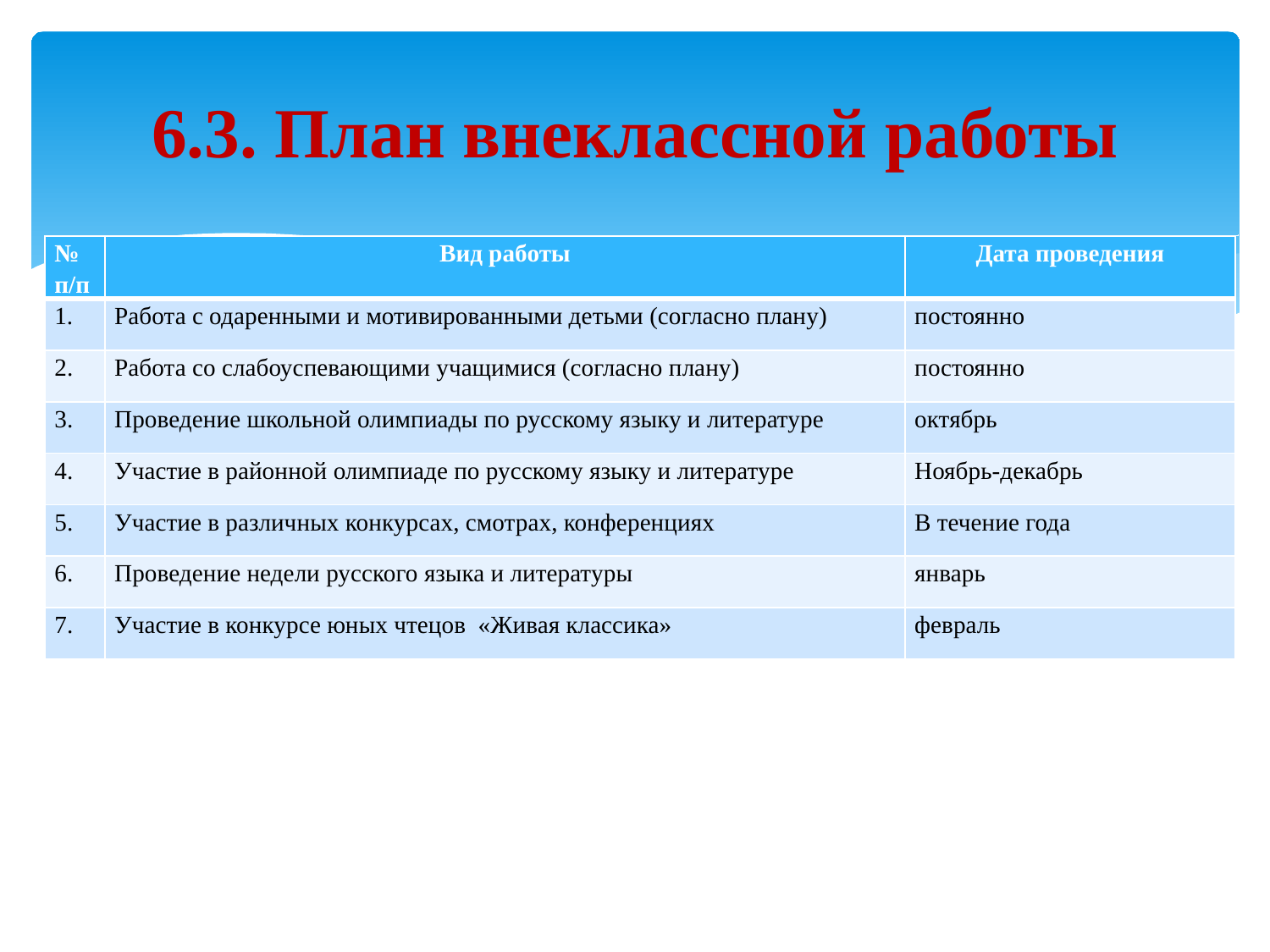

# 6.3. План внеклассной работы
| № п/п | Вид работы | Дата проведения |
| --- | --- | --- |
|  | Работа с одаренными и мотивированными детьми (согласно плану) | постоянно |
| 2. | Работа со слабоуспевающими учащимися (согласно плану) | постоянно |
| 3. | Проведение школьной олимпиады по русскому языку и литературе | октябрь |
| 4. | Участие в районной олимпиаде по русскому языку и литературе | Ноябрь-декабрь |
| 5. | Участие в различных конкурсах, смотрах, конференциях | В течение года |
| 6. | Проведение недели русского языка и литературы | январь |
| 7. | Участие в конкурсе юных чтецов «Живая классика» | февраль |